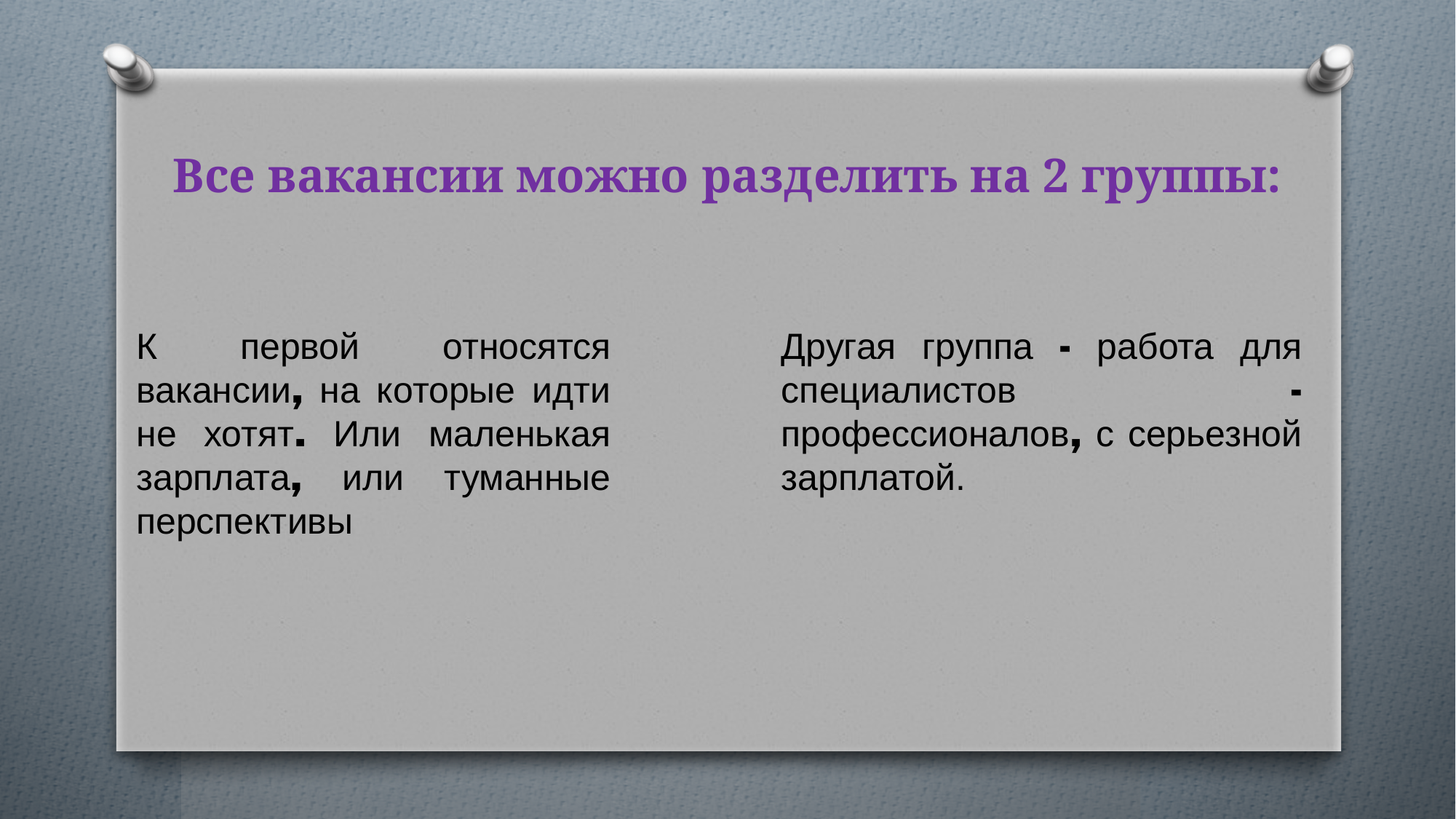

# Все вакансии можно разделить на 2 группы:
К первой относятся вакансии, на которые идти не хотят. Или маленькая зарплата, или туманные перспективы
Другая группа - работа для специалистов - профессионалов, с серьезной зарплатой.